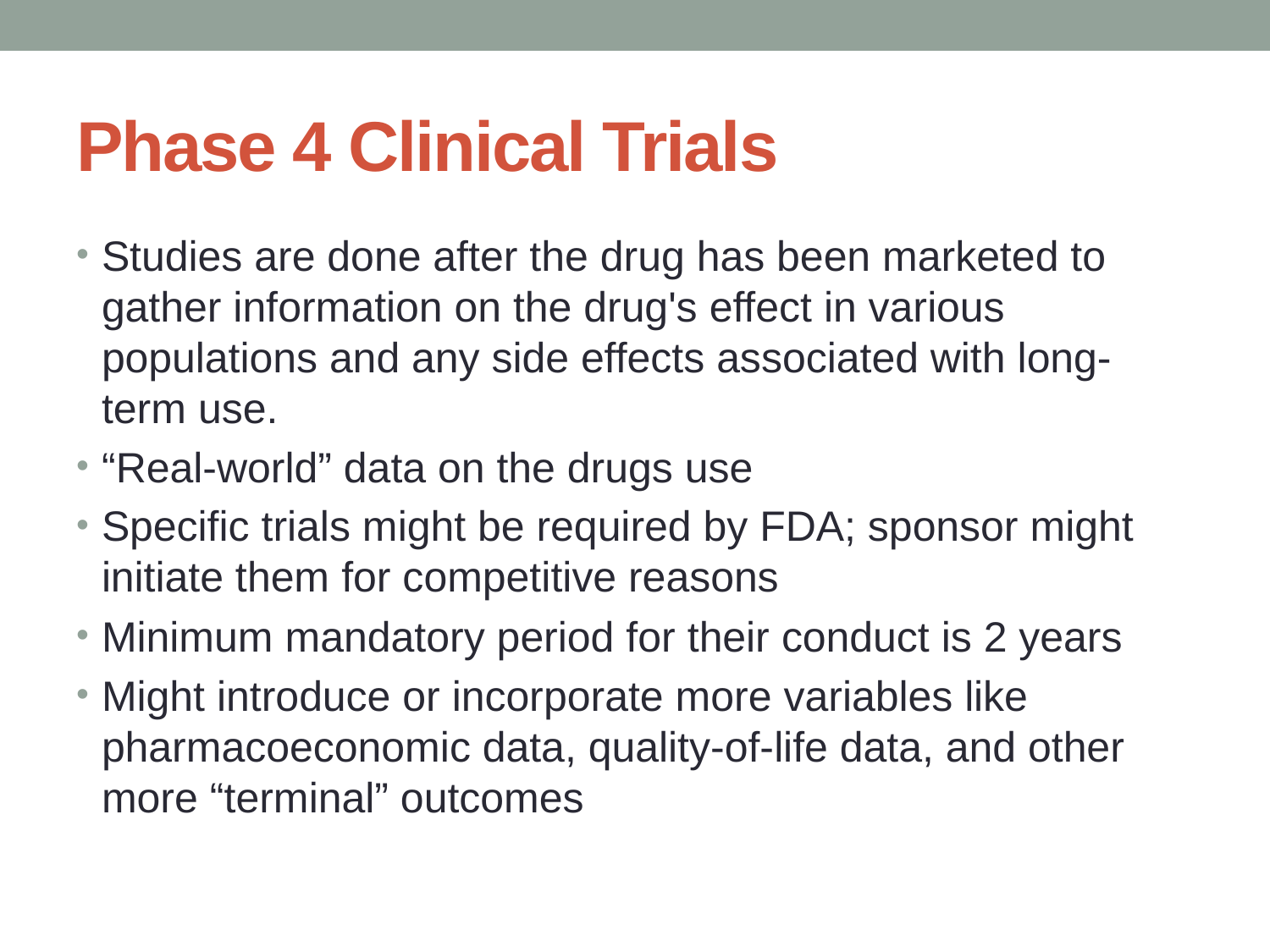

# Phase 4 Clinical Trials
Studies are done after the drug has been marketed to gather information on the drug's effect in various populations and any side effects associated with long-term use.
“Real-world” data on the drugs use
Specific trials might be required by FDA; sponsor might initiate them for competitive reasons
Minimum mandatory period for their conduct is 2 years
Might introduce or incorporate more variables like pharmacoeconomic data, quality-of-life data, and other more “terminal” outcomes